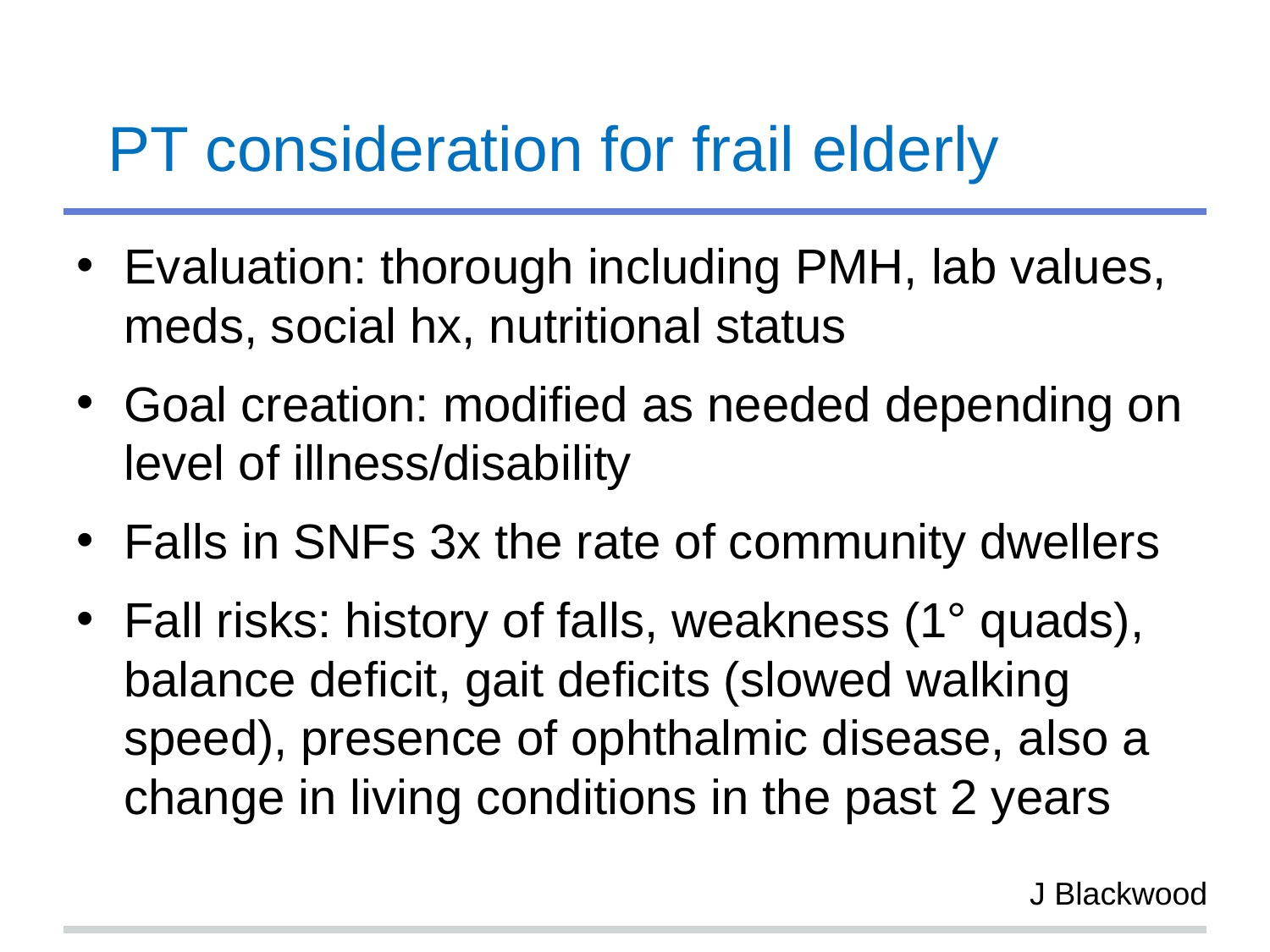

# PT consideration for frail elderly
Evaluation: thorough including PMH, lab values, meds, social hx, nutritional status
Goal creation: modified as needed depending on level of illness/disability
Falls in SNFs 3x the rate of community dwellers
Fall risks: history of falls, weakness (1° quads), balance deficit, gait deficits (slowed walking speed), presence of ophthalmic disease, also a change in living conditions in the past 2 years

J Blackwood